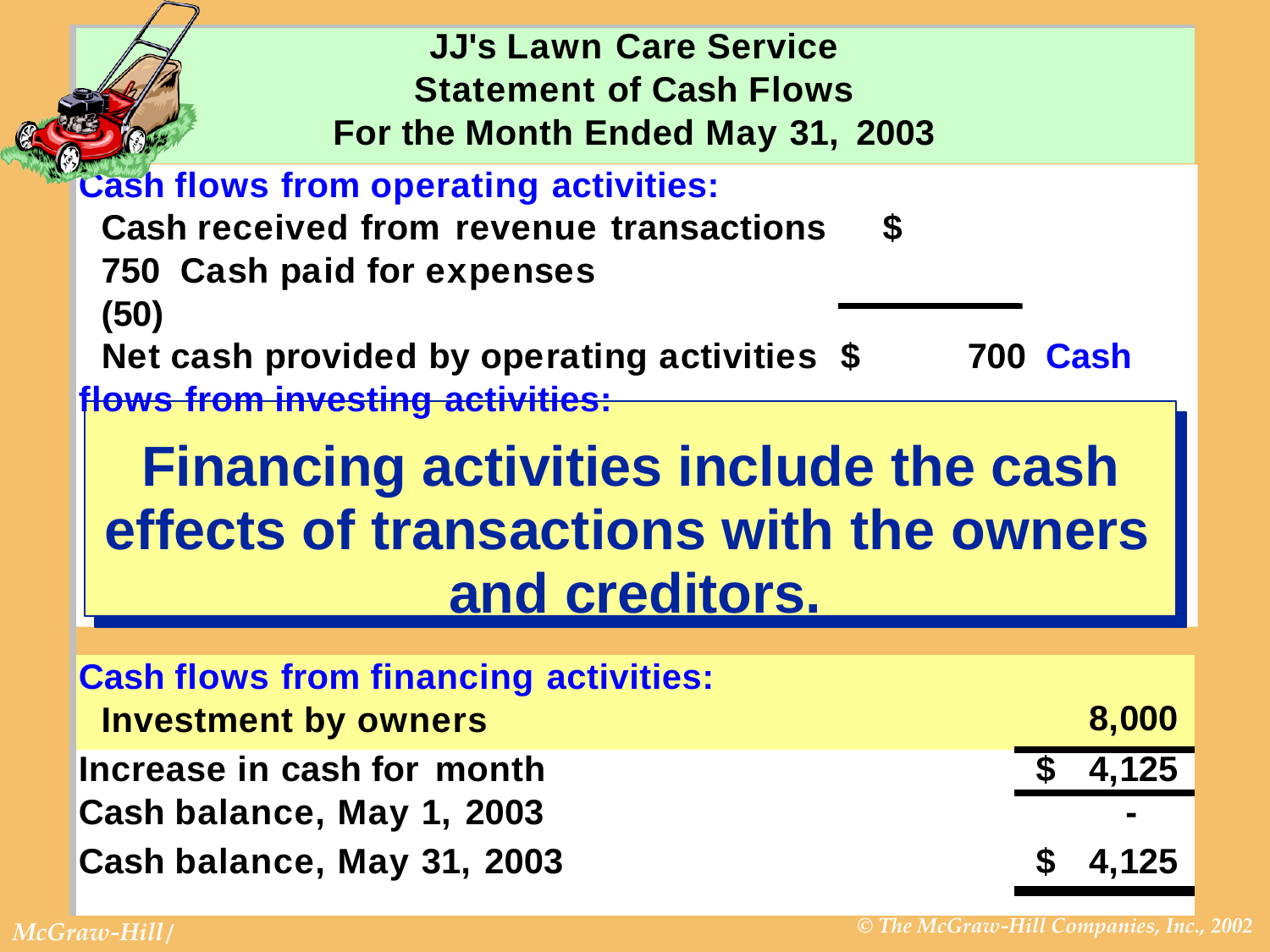

| JJ's Lawn Care Service Statement of Cash Flows For the Month Ended May 31, 2003 |  |
| --- | --- |
| Cash flows from operating activities: Cash received from revenue transactions $ 750 Cash paid for expenses (50) Net cash provided by operating activities $ 700 Cash flows from investing activities: Financing activities include the cash effects of transactions with the owners and creditors. |  |
| Cash flows from financing activities: Investment by owners | 8,000 |
| Increase in cash for month | $ 4,125 |
| Cash balance, May 1, 2003 | - |
| Cash balance, May 31, 2003 | $ 4,125 |
|  |  |

Purchase of lawn mower	$	(2,500)
Purchase of truck	(2,000)
Collection for sale  of repair parts		75  Payment for repair parts	(150)
Net cash used by investing activities	(4,575)
© The McGraw-Hill Companies, Inc., 2002
McGraw-Hill/Irwin